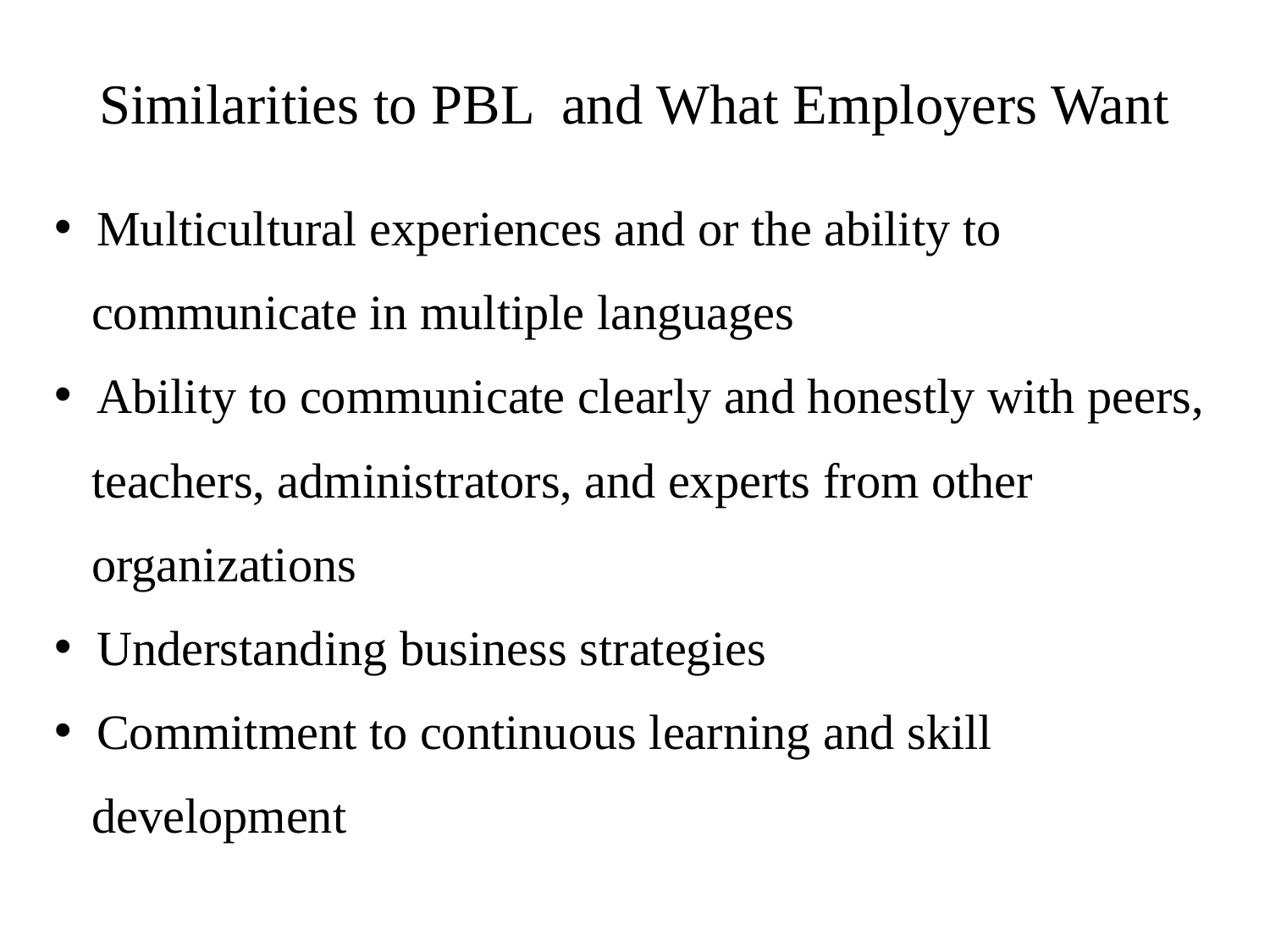

Similarities to PBL  and What Employers Want
  Multicultural experiences and or the ability to
   communicate in multiple languages
  Ability to communicate clearly and honestly with peers,
   teachers, administrators, and experts from other
   organizations
  Understanding business strategies
  Commitment to continuous learning and skill
   development